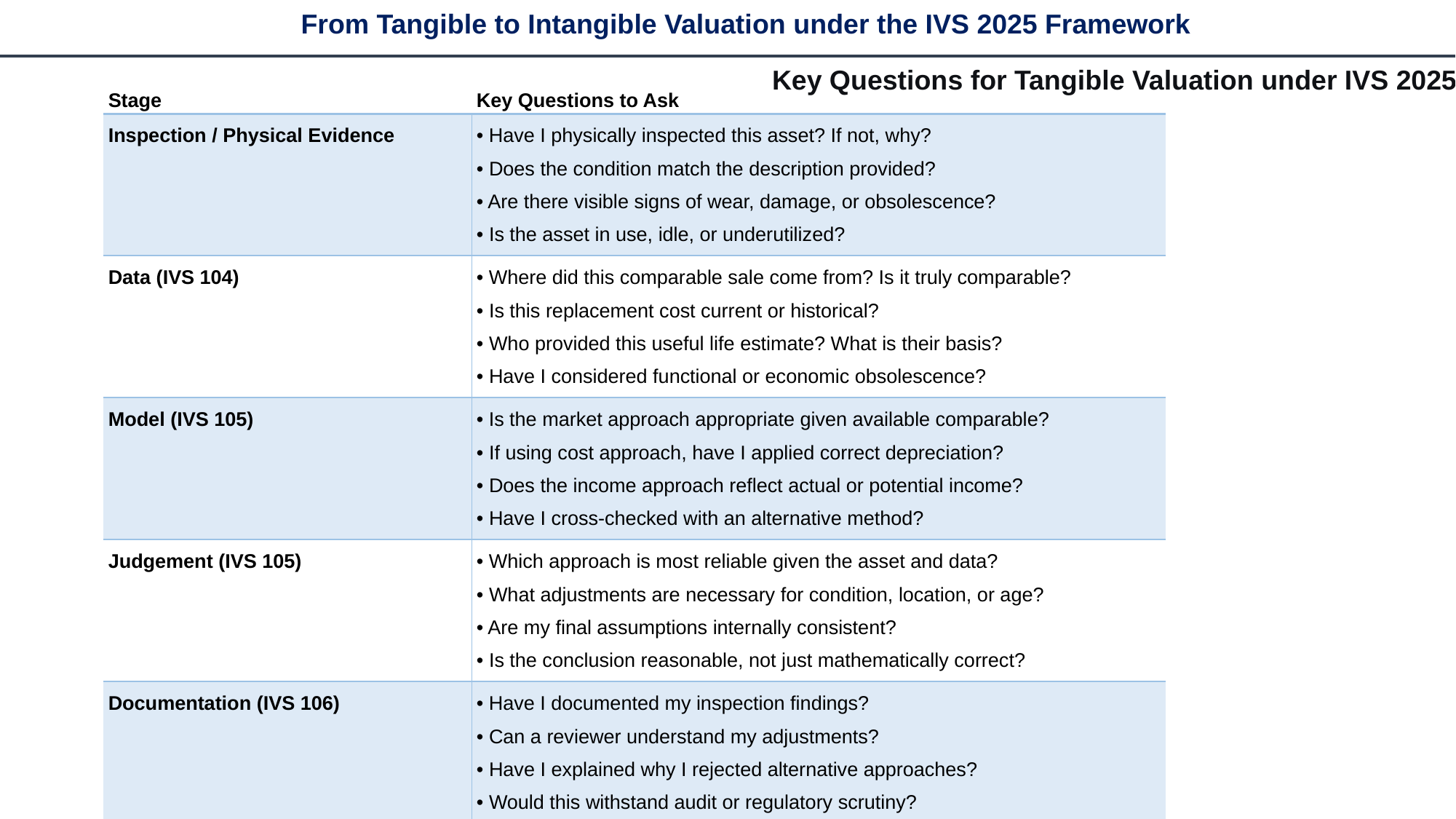

From Tangible to Intangible Valuation under the IVS 2025 Framework
Key Questions for Tangible Valuation under IVS 2025
| Stage | Key Questions to Ask |
| --- | --- |
| Inspection / Physical Evidence | • Have I physically inspected this asset? If not, why? • Does the condition match the description provided? • Are there visible signs of wear, damage, or obsolescence? • Is the asset in use, idle, or underutilized? |
| Data (IVS 104) | • Where did this comparable sale come from? Is it truly comparable? • Is this replacement cost current or historical? • Who provided this useful life estimate? What is their basis? • Have I considered functional or economic obsolescence? |
| Model (IVS 105) | • Is the market approach appropriate given available comparable? • If using cost approach, have I applied correct depreciation? • Does the income approach reflect actual or potential income? • Have I cross-checked with an alternative method? |
| Judgement (IVS 105) | • Which approach is most reliable given the asset and data? • What adjustments are necessary for condition, location, or age? • Are my final assumptions internally consistent? • Is the conclusion reasonable, not just mathematically correct? |
| Documentation (IVS 106) | • Have I documented my inspection findings? • Can a reviewer understand my adjustments? • Have I explained why I rejected alternative approaches? • Would this withstand audit or regulatory scrutiny? |